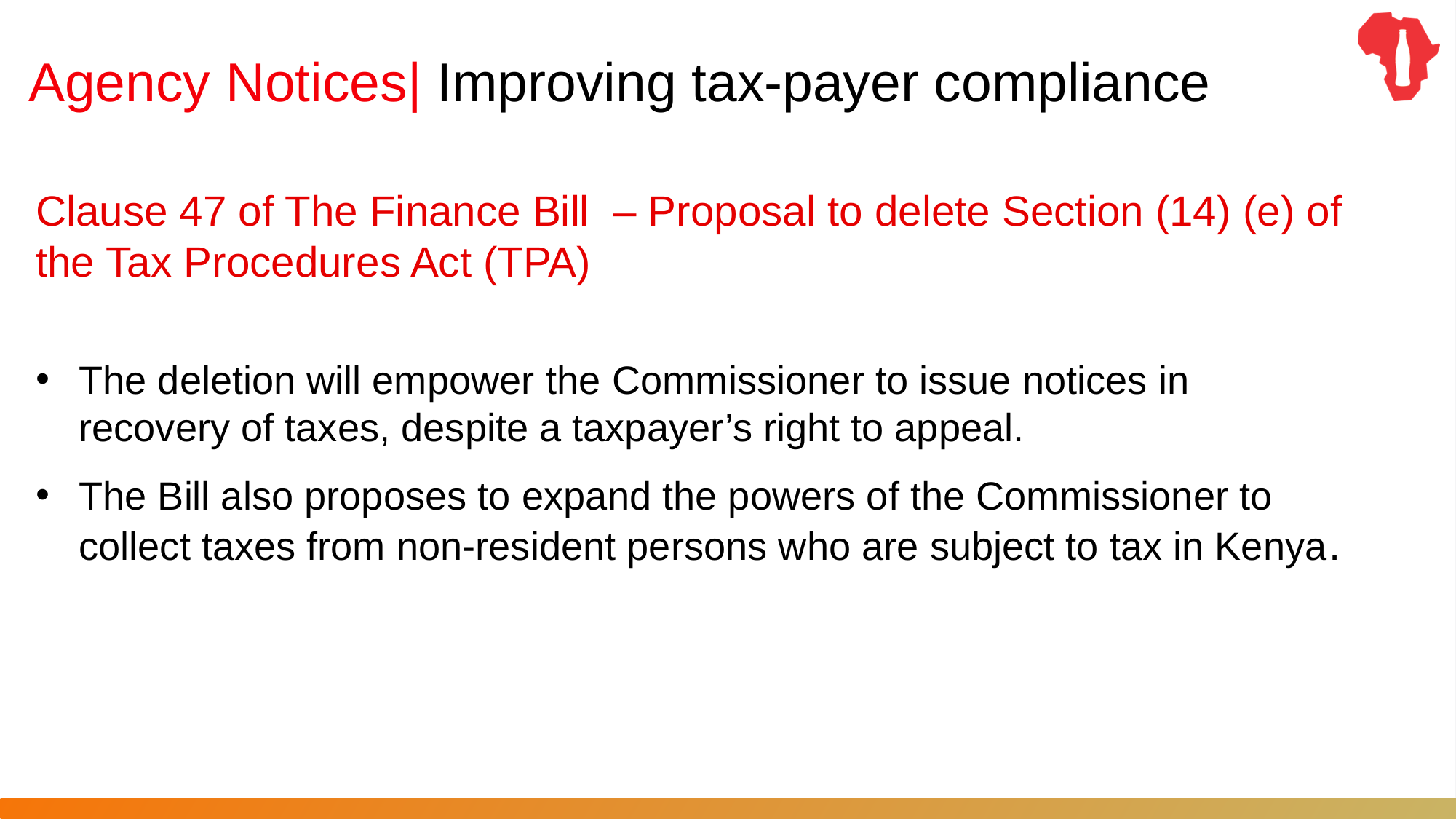

# Agency Notices| Improving tax-payer compliance

Clause 47 of The Finance Bill  – Proposal to delete Section (14) (e) of the Tax Procedures Act (TPA)

The deletion will empower the Commissioner to issue notices in recovery of taxes, despite a taxpayer’s right to appeal.
The Bill also proposes to expand the powers of the Commissioner to collect taxes from non-resident persons who are subject to tax in Kenya.